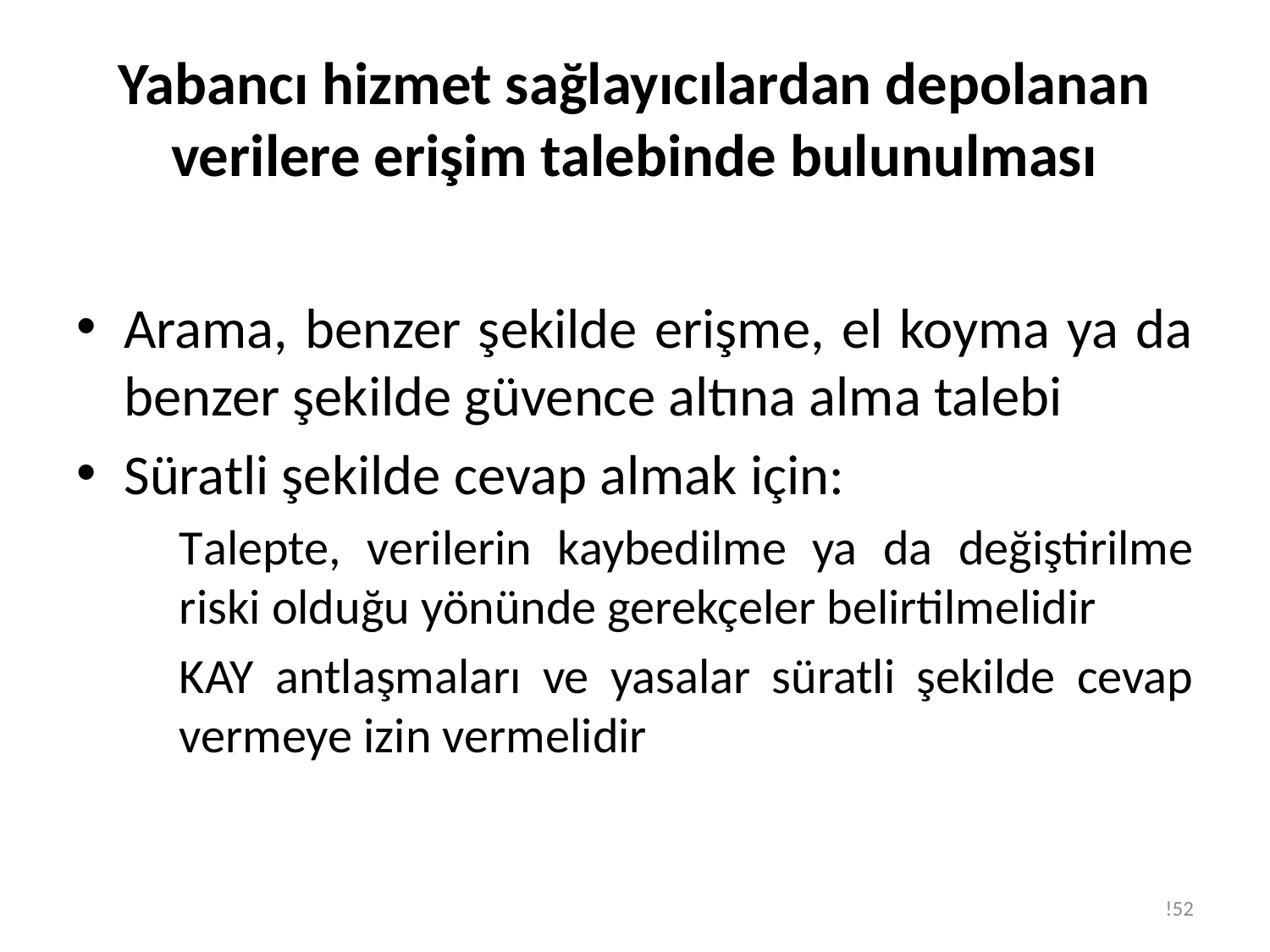

# Yabancı hizmet sağlayıcılardan depolanan verilere erişim talebinde bulunulması
Arama, benzer şekilde erişme, el koyma ya da benzer şekilde güvence altına alma talebi
Süratli şekilde cevap almak için:
Talepte, verilerin kaybedilme ya da değiştirilme riski olduğu yönünde gerekçeler belirtilmelidir
KAY antlaşmaları ve yasalar süratli şekilde cevap vermeye izin vermelidir

!52